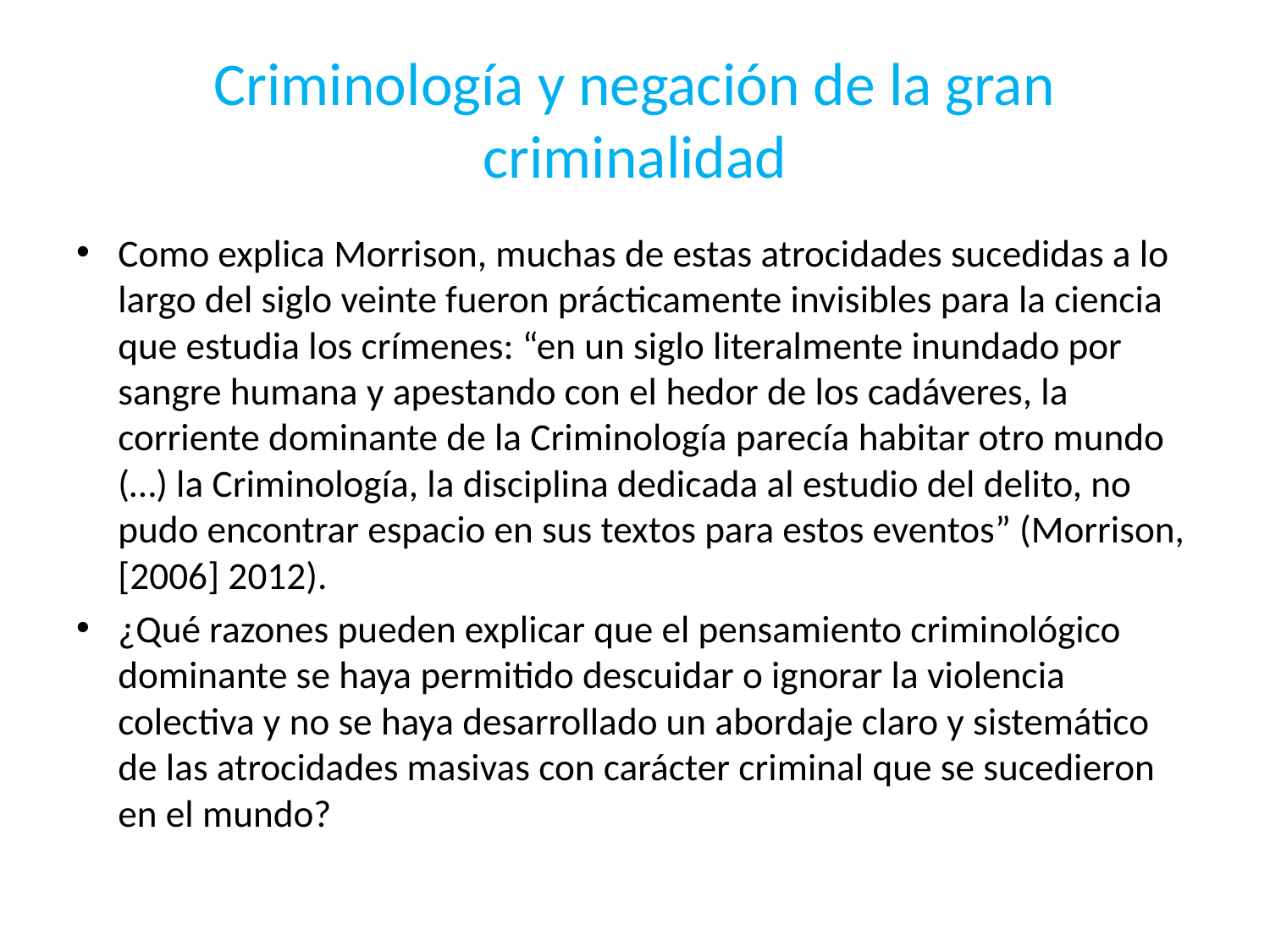

# Criminología y negación de la gran criminalidad
Como explica Morrison, muchas de estas atrocidades sucedidas a lo largo del siglo veinte fueron prácticamente invisibles para la ciencia que estudia los crímenes: “en un siglo literalmente inundado por sangre humana y apestando con el hedor de los cadáveres, la corriente dominante de la Criminología parecía habitar otro mundo (…) la Criminología, la disciplina dedicada al estudio del delito, no pudo encontrar espacio en sus textos para estos eventos” (Morrison, [2006] 2012).
¿Qué razones pueden explicar que el pensamiento criminológico dominante se haya permitido descuidar o ignorar la violencia colectiva y no se haya desarrollado un abordaje claro y sistemático de las atrocidades masivas con carácter criminal que se sucedieron en el mundo?